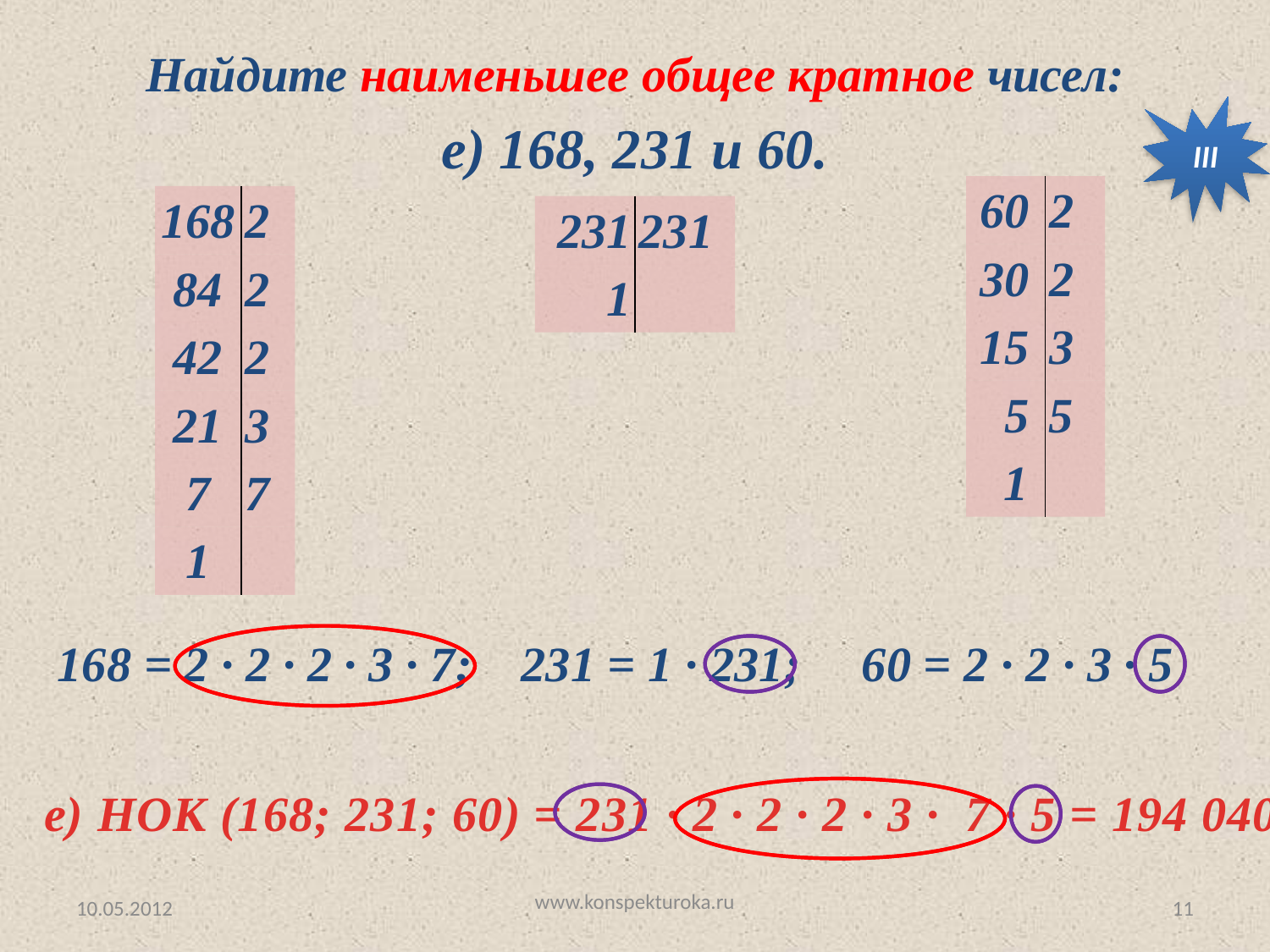

Найдите наименьшее общее кратное чисел:
III
е) 168, 231 и 60.
| 60 | 2 |
| --- | --- |
| 30 | 2 |
| 15 | 3 |
| 5 | 5 |
| 1 |  |
| 168 | 2 |
| --- | --- |
| 84 | 2 |
| 42 | 2 |
| 21 | 3 |
| 7 | 7 |
| 1 |  |
| 231 | 231 |
| --- | --- |
| 1 |  |
168 = 2 ∙ 2 ∙ 2 ∙ 3 · 7;    231 = 1 · 231;     60 = 2 ∙ 2 ∙ 3 ∙ 5

е) НОК (168; 231; 60) = 231 ∙ 2 ∙ 2 ∙ 2 ∙ 3 ·  7 · 5 = 194 040

www.konspekturoka.ru
10.05.2012
11